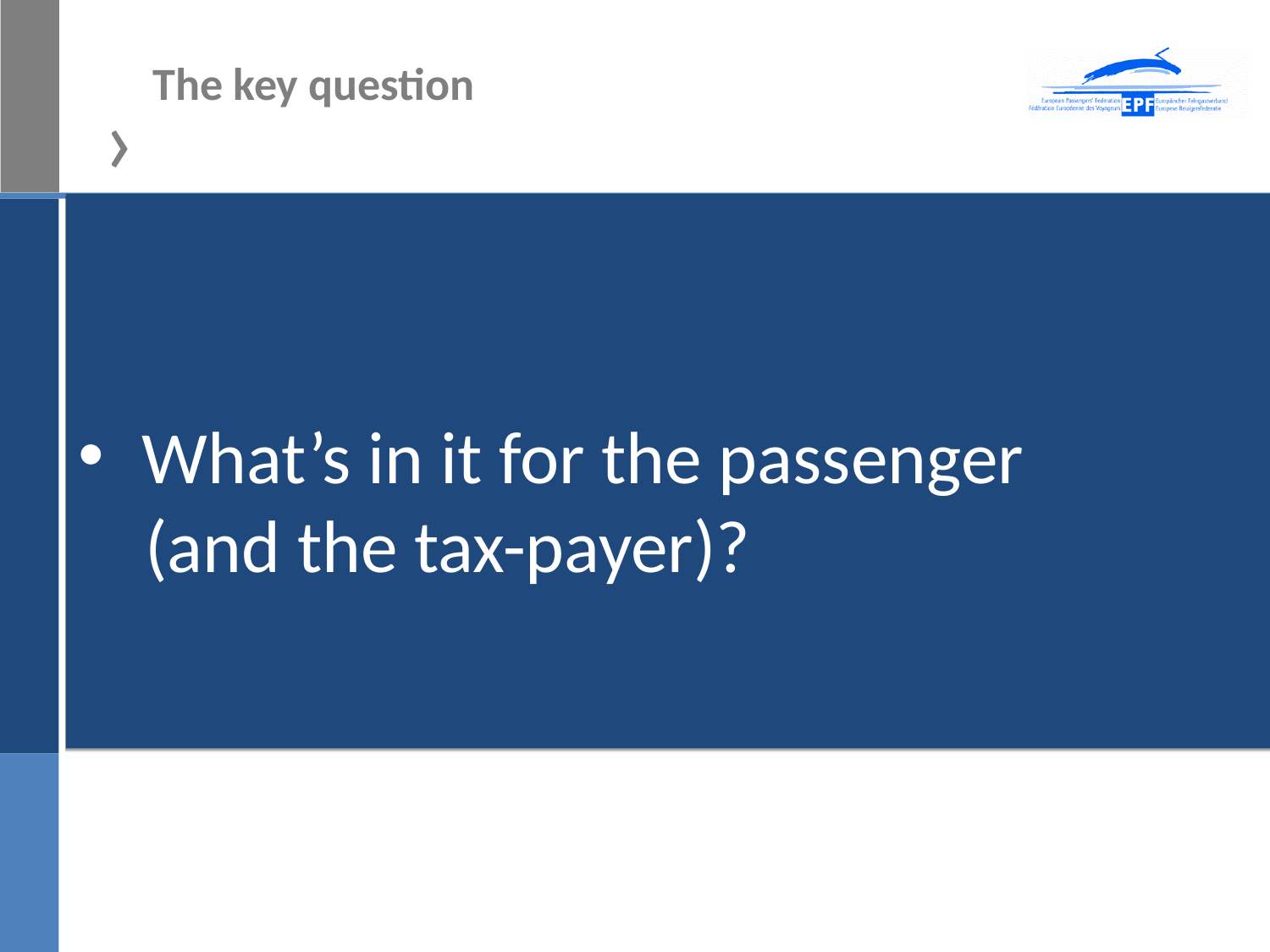

# The key question

What’s in it for the passenger
    (and the tax-payer)?